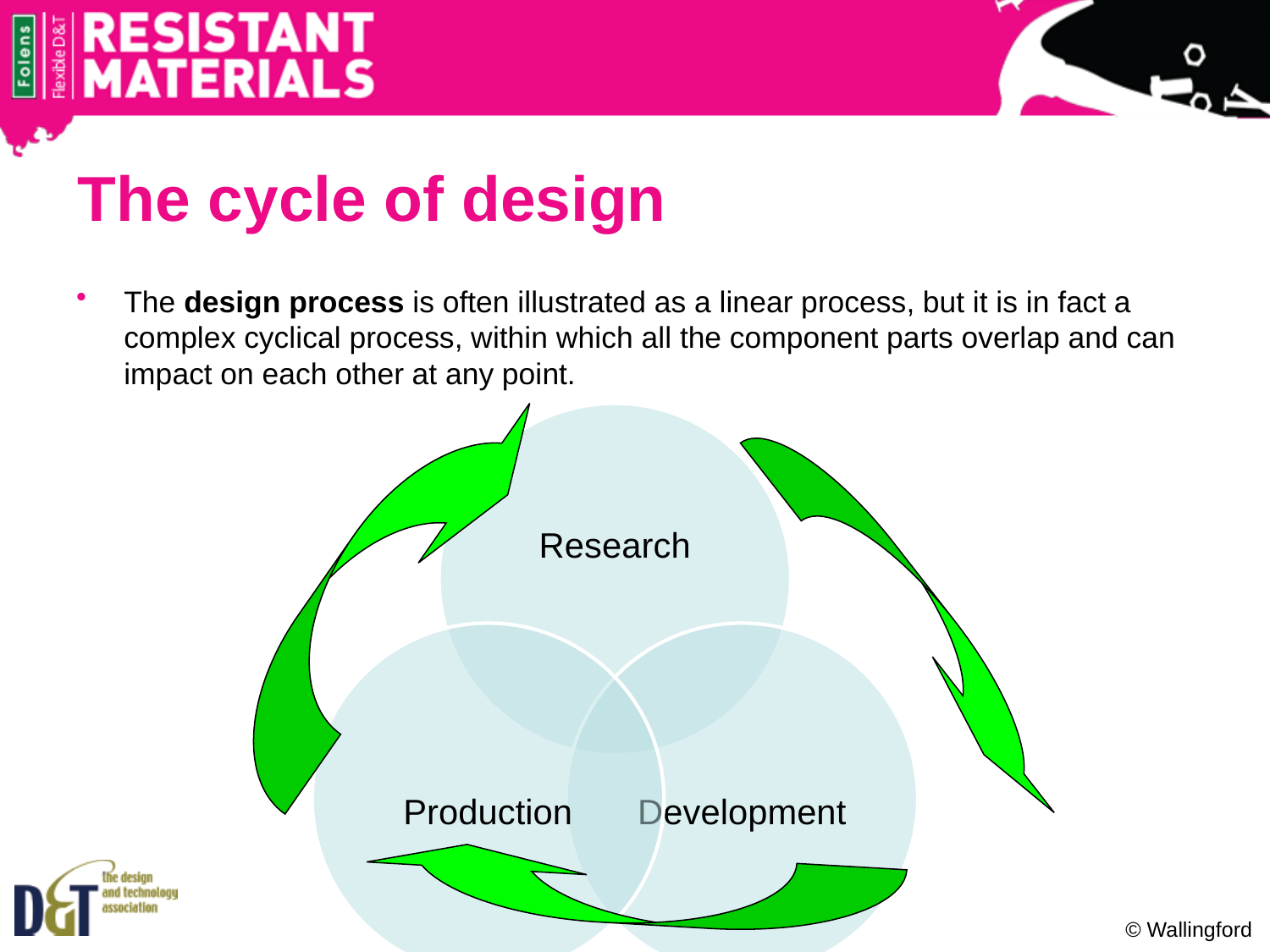

# The cycle of design
The design process is often illustrated as a linear process, but it is in fact a complex cyclical process, within which all the component parts overlap and can impact on each other at any point.

Research
Development
Production

© Wallingford